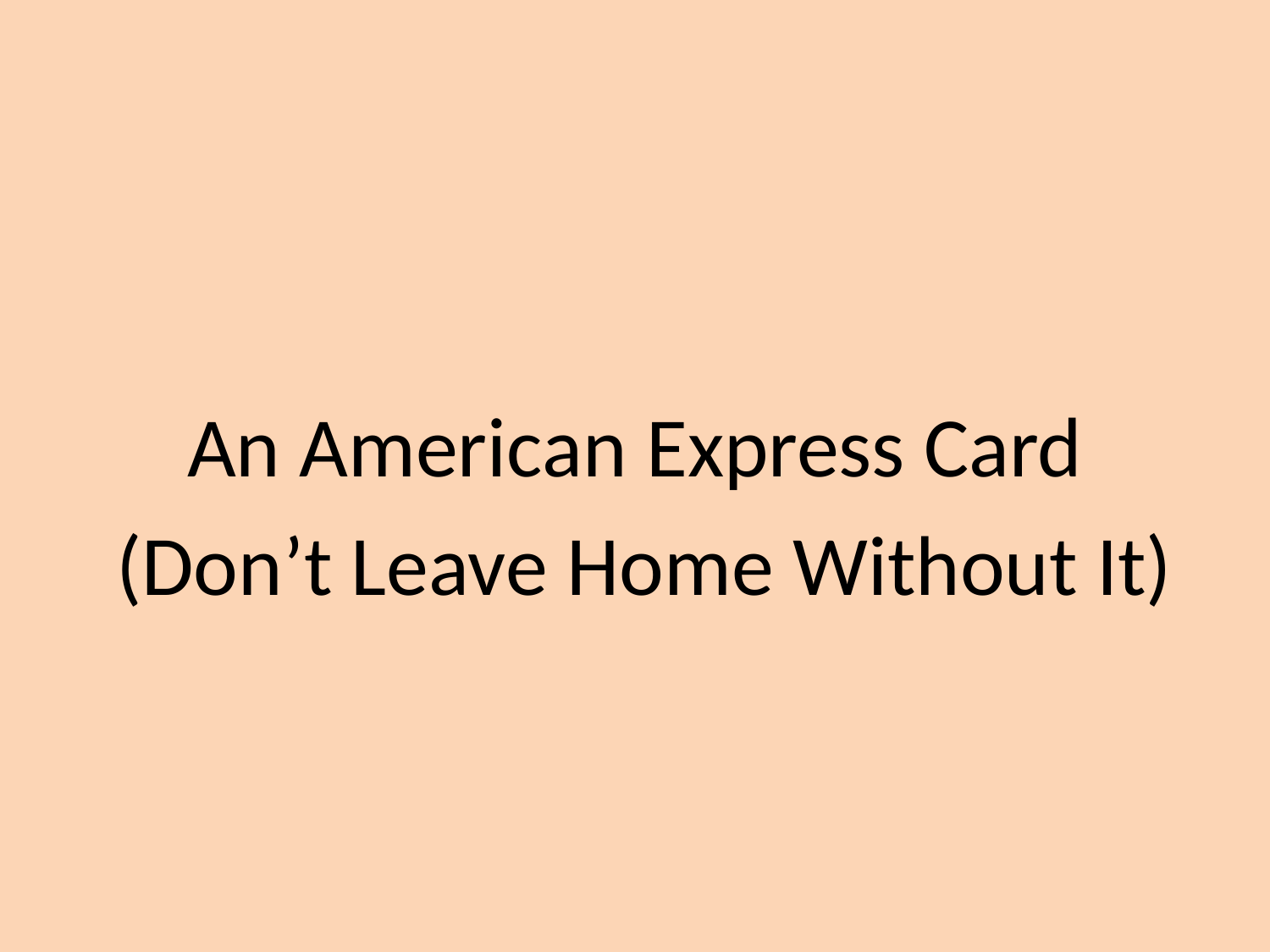

An American Express Card
 (Don’t Leave Home Without It)